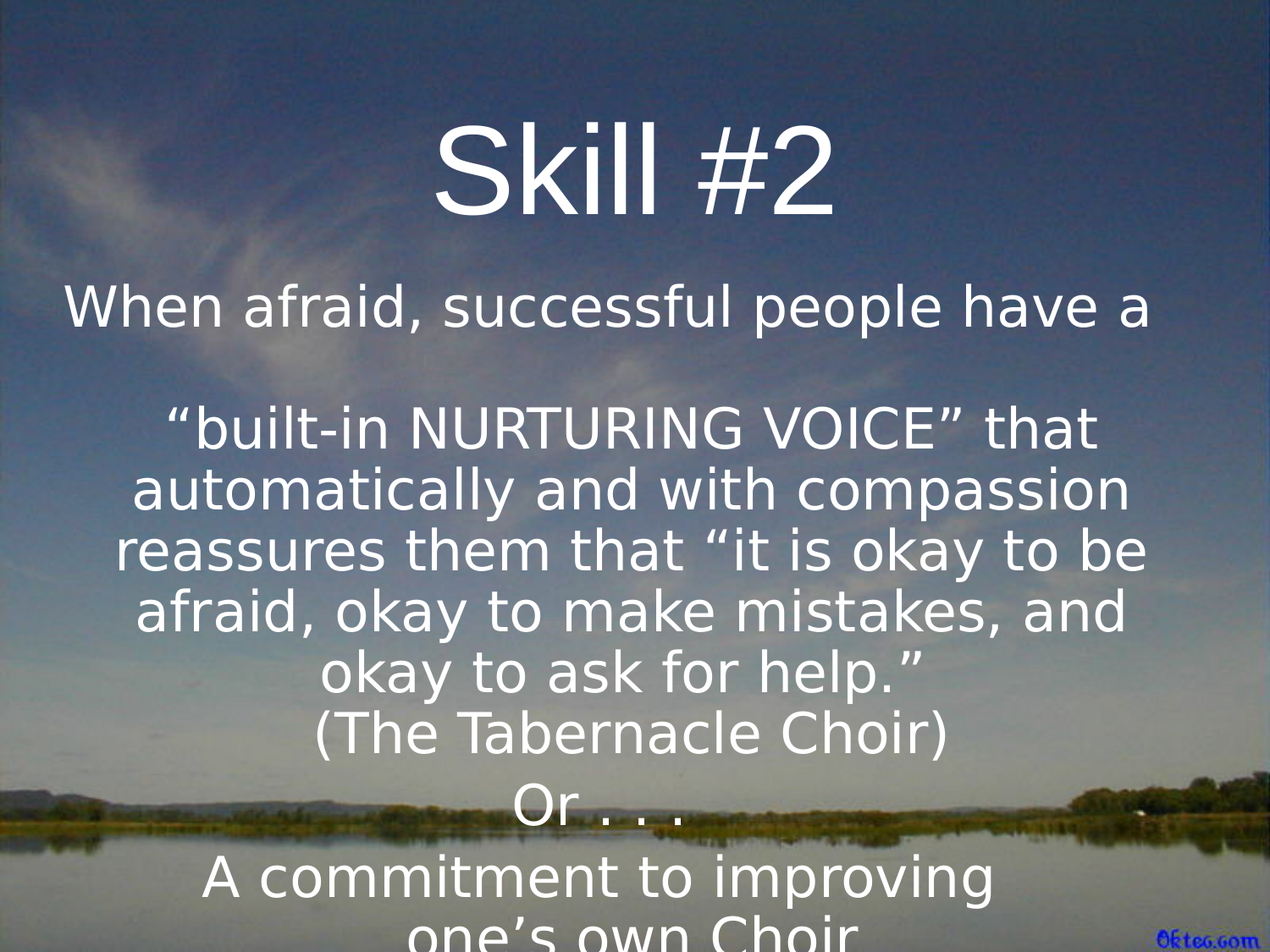

# Skill #2
When afraid, successful people have a
“built-in NURTURING VOICE” that automatically and with compassion reassures them that “it is okay to be afraid, okay to make mistakes, and okay to ask for help.”
(The Tabernacle Choir)
Or . . .
A commitment to improving
one’s own Choir